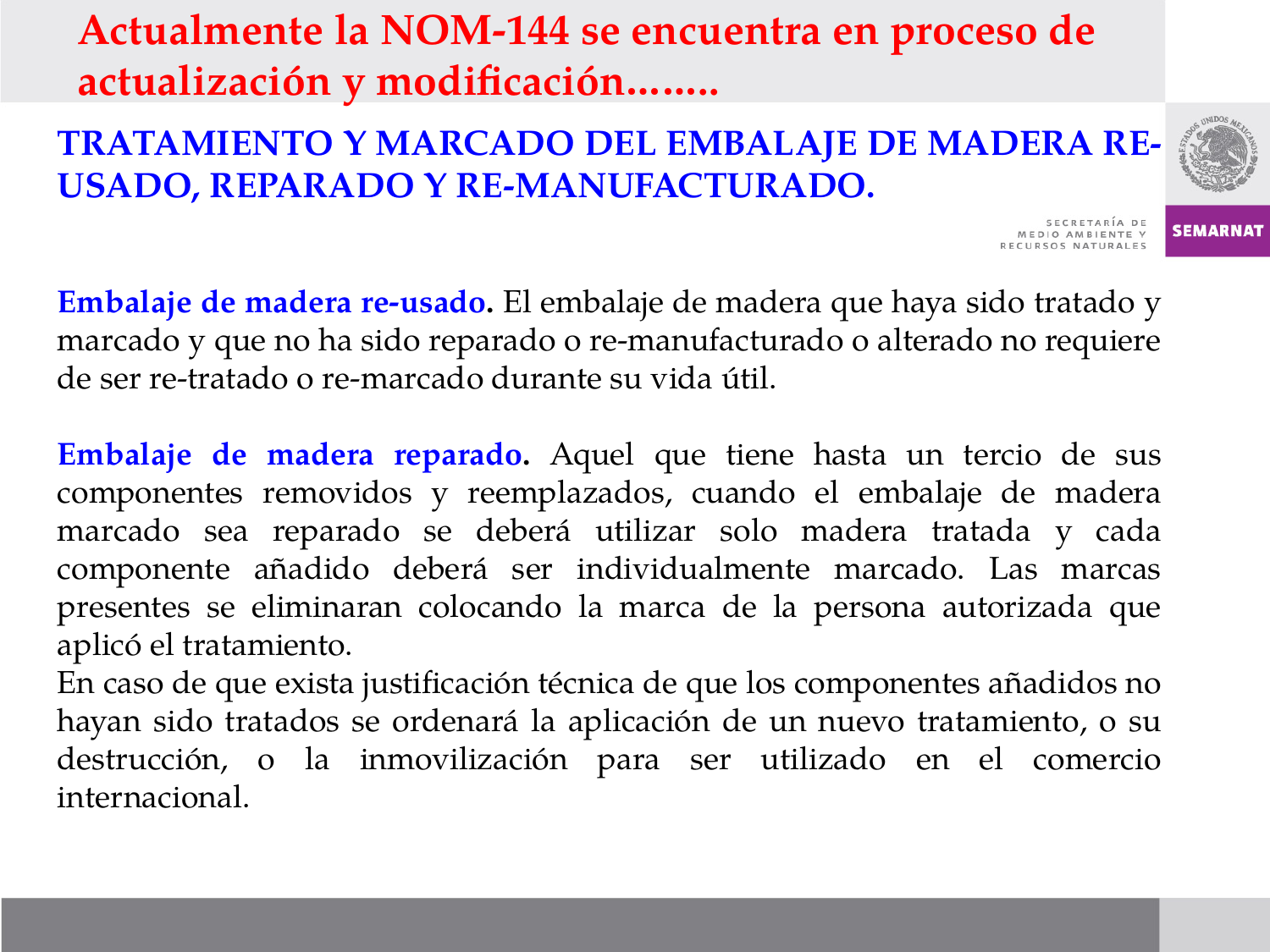

Actualmente la NOM-144 se encuentra en proceso de actualización y modificación……..
TRATAMIENTO Y MARCADO DEL EMBALAJE DE MADERA RE-USADO, REPARADO Y RE-MANUFACTURADO.

Embalaje de madera re-usado. El embalaje de madera que haya sido tratado y marcado y que no ha sido reparado o re-manufacturado o alterado no requiere de ser re-tratado o re-marcado durante su vida útil.

Embalaje de madera reparado. Aquel que tiene hasta un tercio de sus componentes removidos y reemplazados, cuando el embalaje de madera marcado sea reparado se deberá utilizar solo madera tratada y cada componente añadido deberá ser individualmente marcado. Las marcas presentes se eliminaran colocando la marca de la persona autorizada que aplicó el tratamiento.
En caso de que exista justificación técnica de que los componentes añadidos no hayan sido tratados se ordenará la aplicación de un nuevo tratamiento, o su destrucción, o la inmovilización para ser utilizado en el comercio internacional.